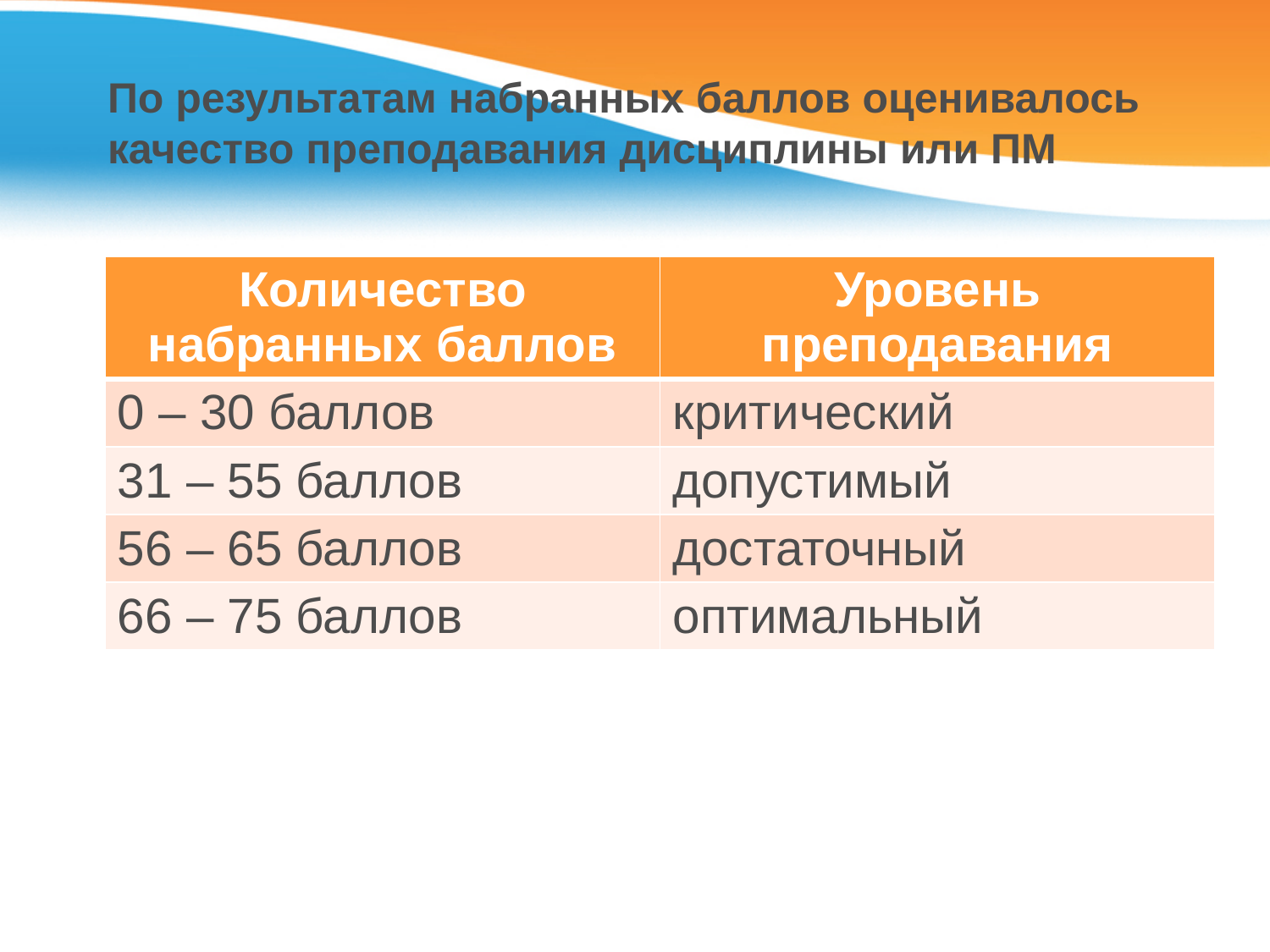

# По результатам набранных баллов оценивалось качество преподавания дисциплины или ПМ
| Количество набранных баллов | Уровень преподавания |
| --- | --- |
| 0 – 30 баллов | критический |
| 31 – 55 баллов | допустимый |
| 56 – 65 баллов | достаточный |
| 66 – 75 баллов | оптимальный |